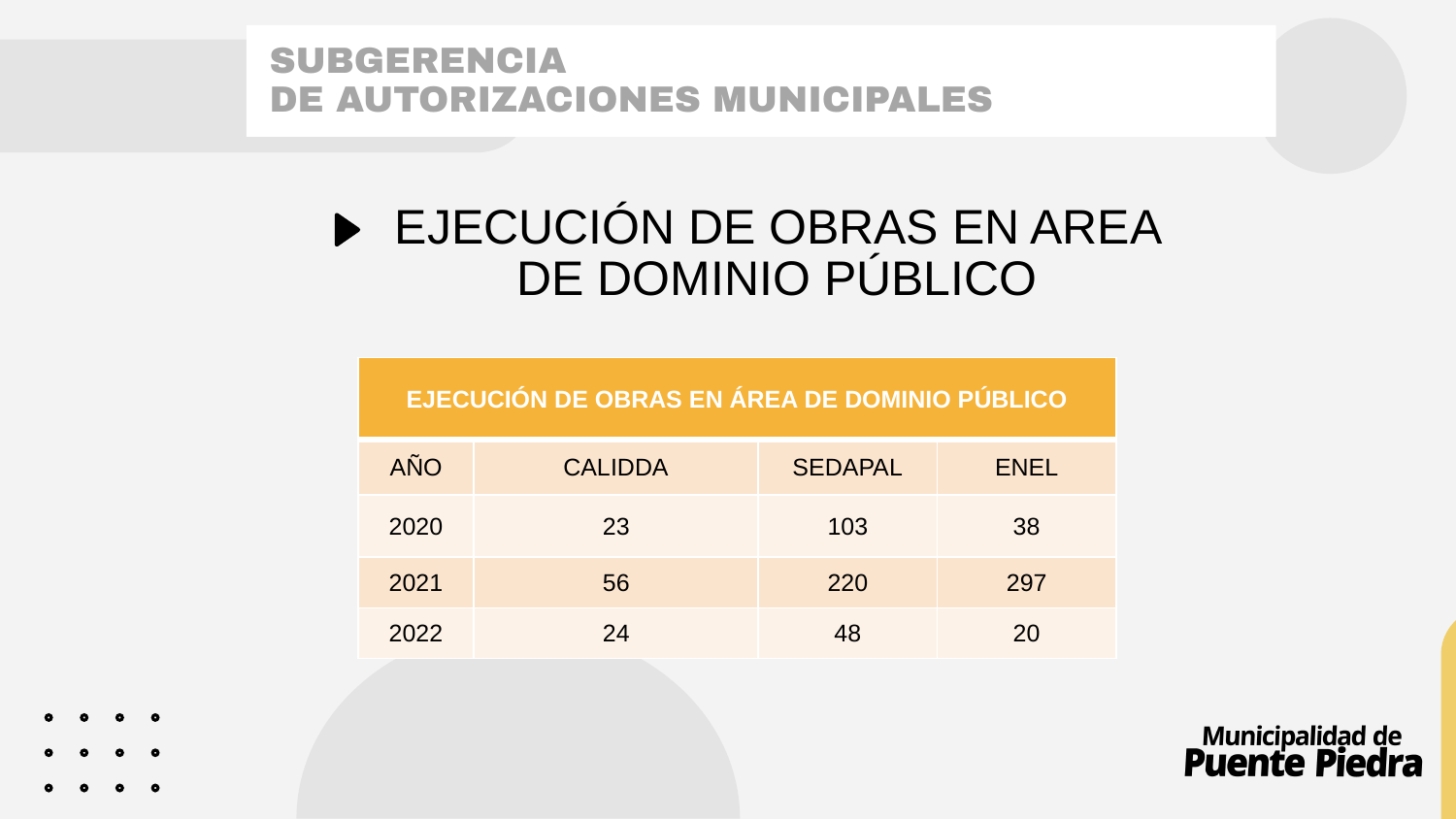

SUBGERENCIA
DE AUTORIZACIONES MUNICIPALES
EJECUCIÓN DE OBRAS EN AREA DE DOMINIO PÚBLICO

| EJECUCIÓN DE OBRAS EN ÁREA DE DOMINIO PÚBLICO |  |  |  |
| --- | --- | --- | --- |
| AÑO | CALIDDA | SEDAPAL | ENEL |
| 2020 | 23 | 103 | 38 |
| 2021 | 56 | 220 | 297 |
| 2022 | 24 | 48 | 20 |